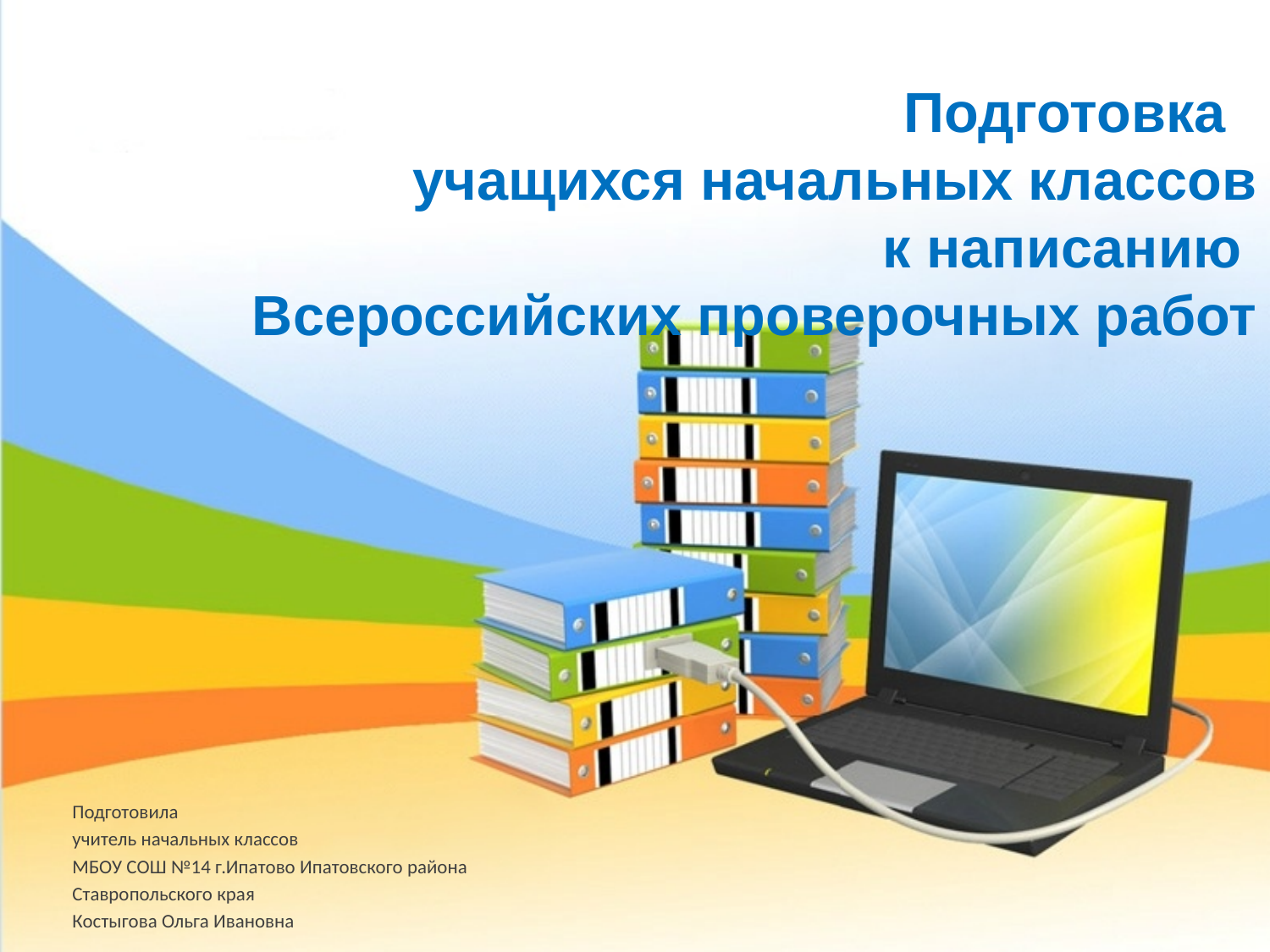

Подготовка
учащихся начальных классов
к написанию
Всероссийских проверочных работ
Подготовила
учитель начальных классов
МБОУ СОШ №14 г.Ипатово Ипатовского района
Ставропольского края
Костыгова Ольга Ивановна